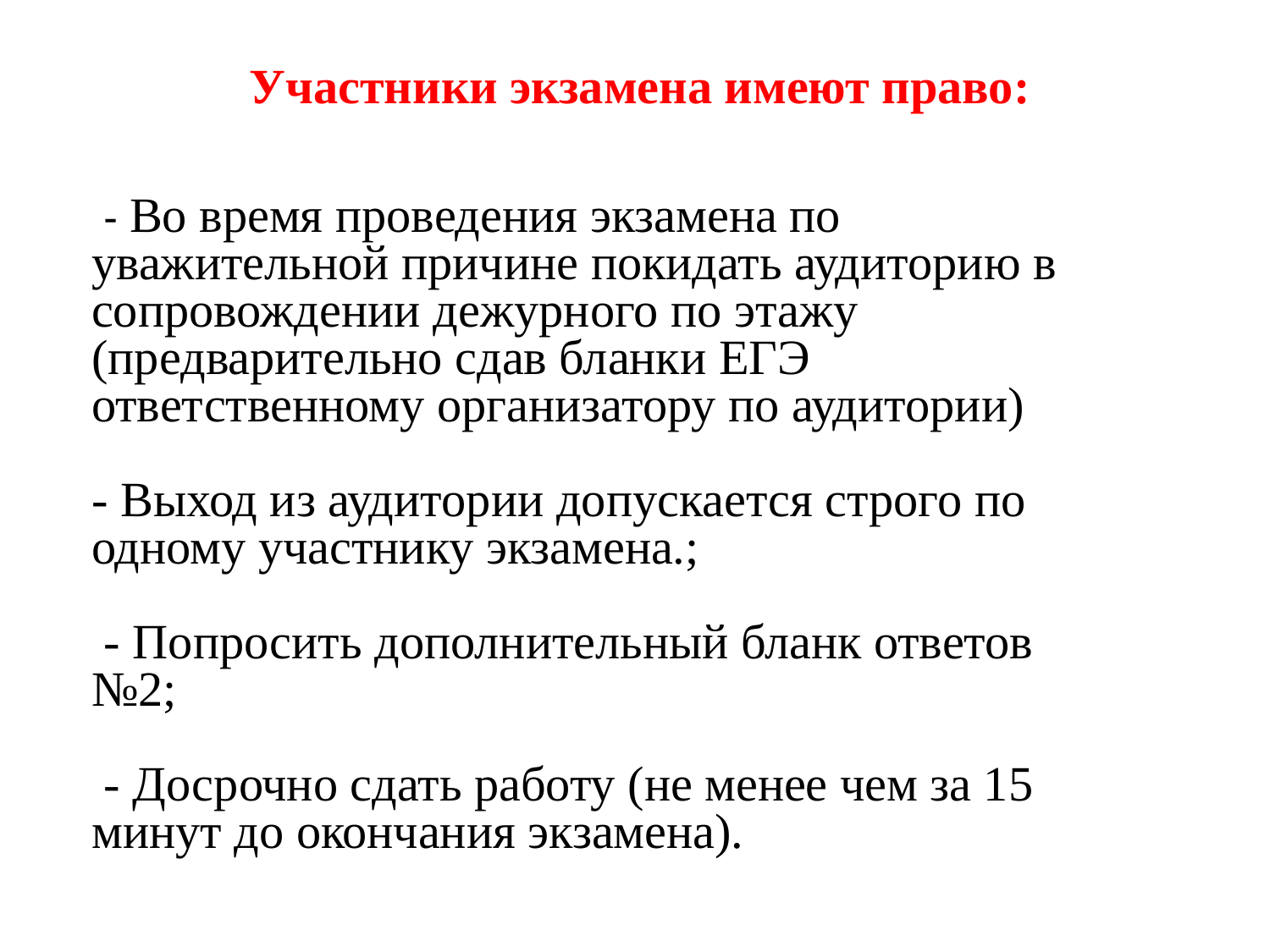

Участники экзамена имеют право:
 - Во время проведения экзамена по уважительной причине покидать аудиторию в сопровождении дежурного по этажу (предварительно сдав бланки ЕГЭ ответственному организатору по аудитории)

- Выход из аудитории допускается строго по одному участнику экзамена.;

 - Попросить дополнительный бланк ответов №2;

 - Досрочно сдать работу (не менее чем за 15 минут до окончания экзамена).